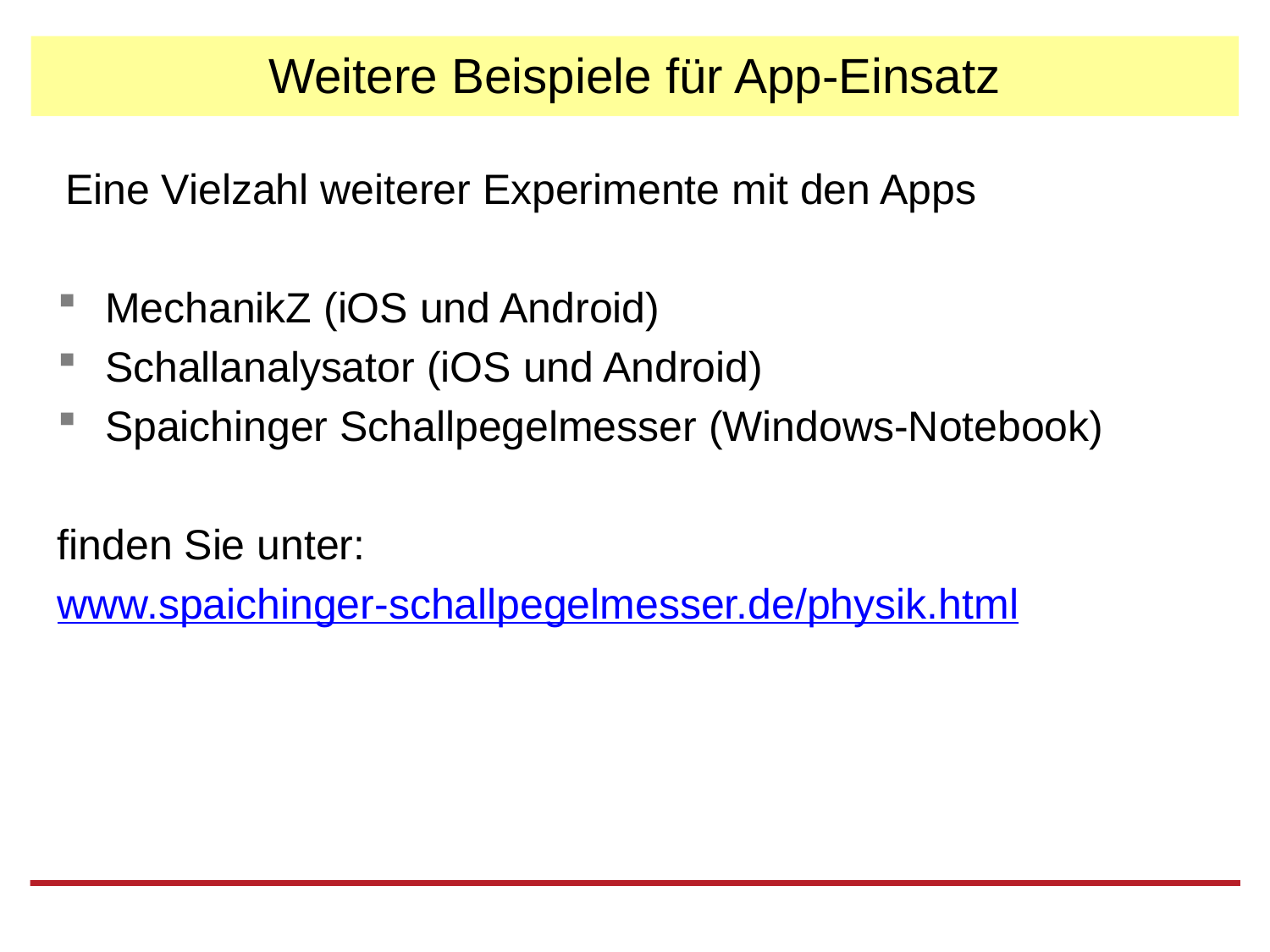

# Weitere Beispiele für App-Einsatz
Eine Vielzahl weiterer Experimente mit den Apps

MechanikZ (iOS und Android)
Schallanalysator (iOS und Android)
Spaichinger Schallpegelmesser (Windows-Notebook)

finden Sie unter:
www.spaichinger-schallpegelmesser.de/physik.html